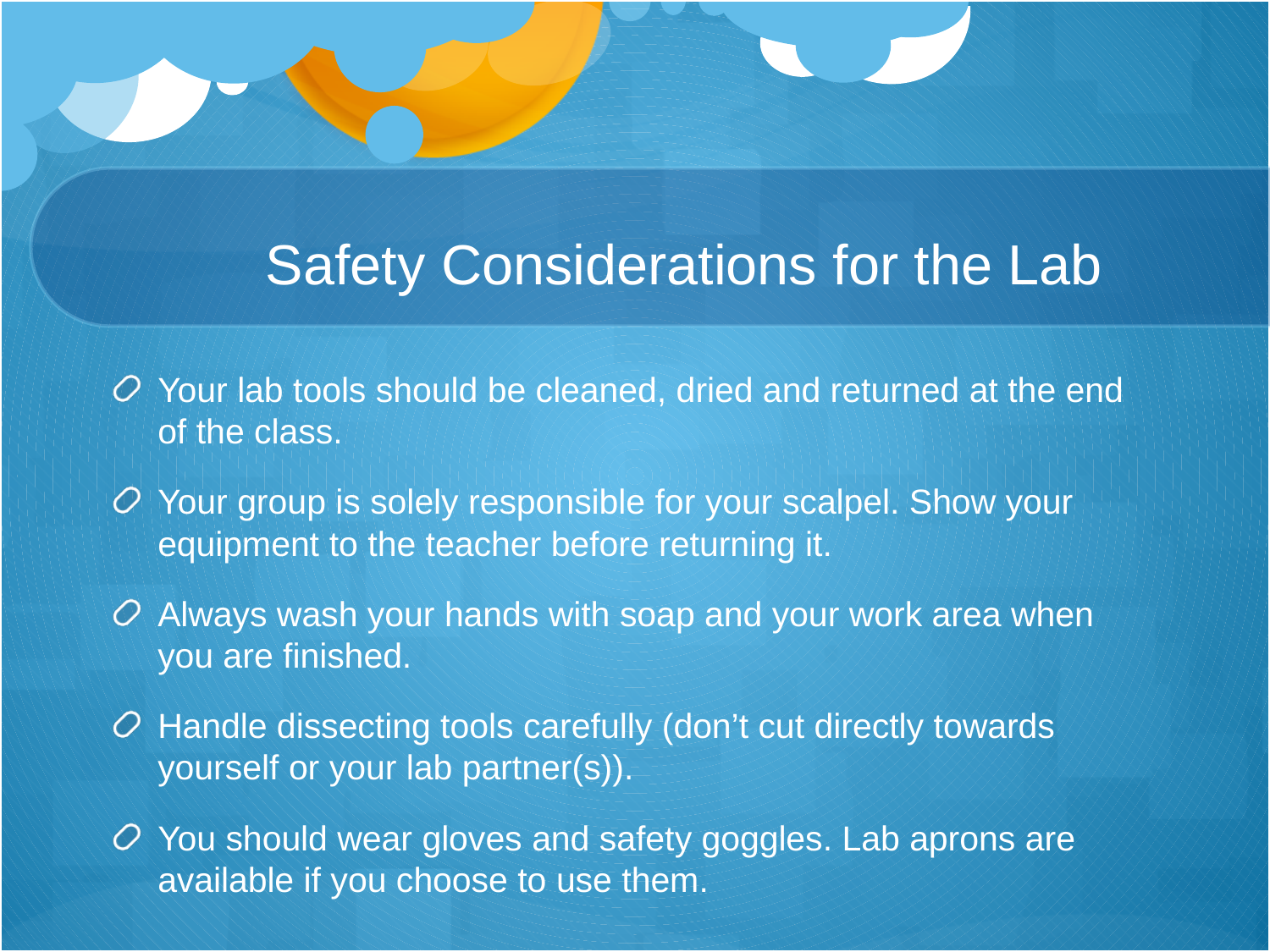

# Safety Considerations for the Lab
Your lab tools should be cleaned, dried and returned at the end of the class.
Your group is solely responsible for your scalpel. Show your equipment to the teacher before returning it.
Always wash your hands with soap and your work area when you are finished.
Handle dissecting tools carefully (don’t cut directly towards yourself or your lab partner(s)).
You should wear gloves and safety goggles. Lab aprons are available if you choose to use them.